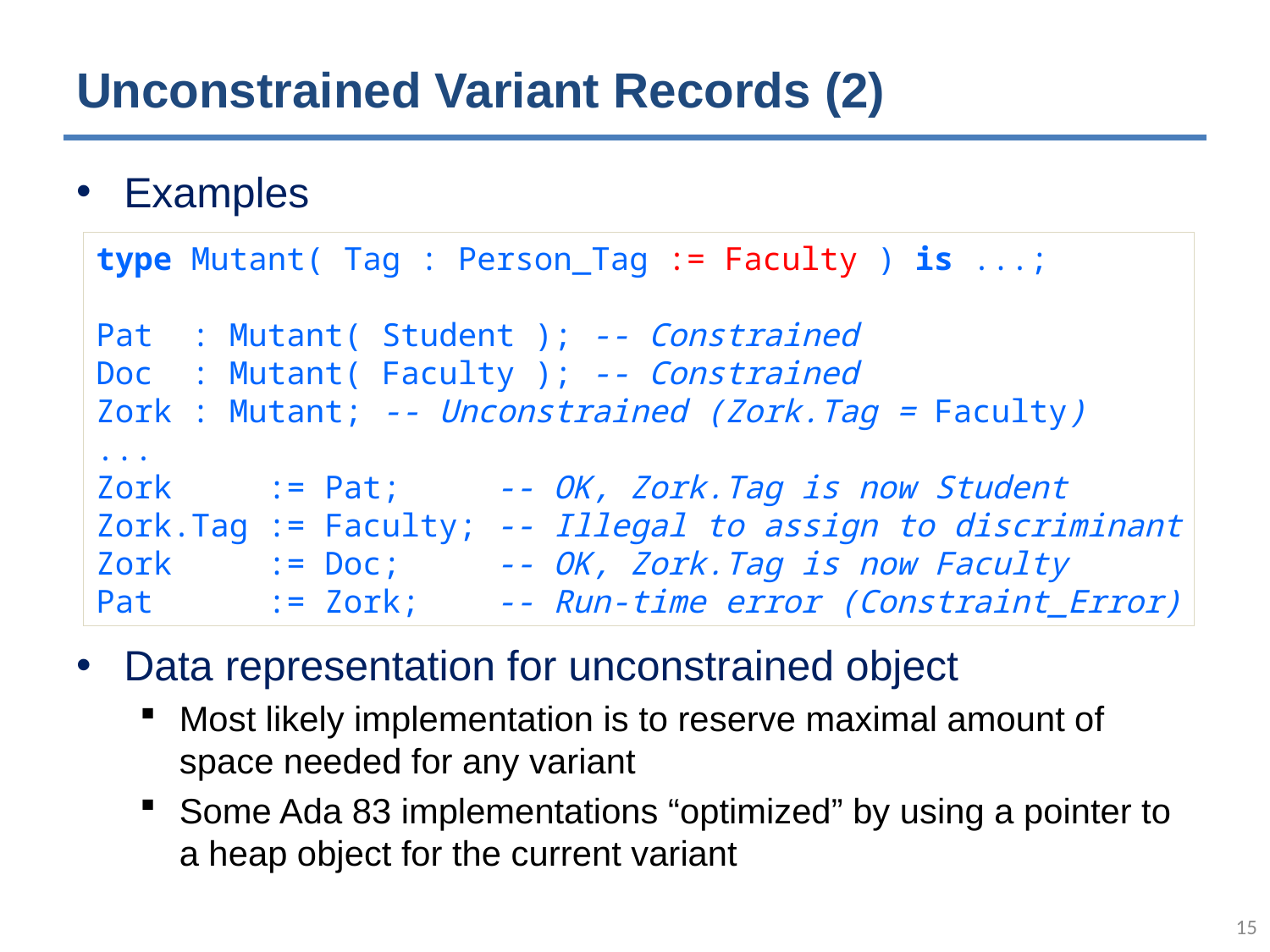

# Unconstrained Variant Records (2)
Examples

Data representation for unconstrained object
Most likely implementation is to reserve maximal amount of space needed for any variant
Some Ada 83 implementations “optimized” by using a pointer to a heap object for the current variant

type Mutant( Tag : Person_Tag := Faculty ) is ...;
Pat  : Mutant( Student ); -- Constrained
Doc  : Mutant( Faculty ); -- Constrained
Zork : Mutant; -- Unconstrained (Zork.Tag = Faculty)
...
Zork     := Pat;     -- OK, Zork.Tag is now Student
Zork.Tag := Faculty; -- Illegal to assign to discriminant
Zork     := Doc;     -- OK, Zork.Tag is now Faculty
Pat      := Zork;    -- Run-time error (Constraint_Error)
15